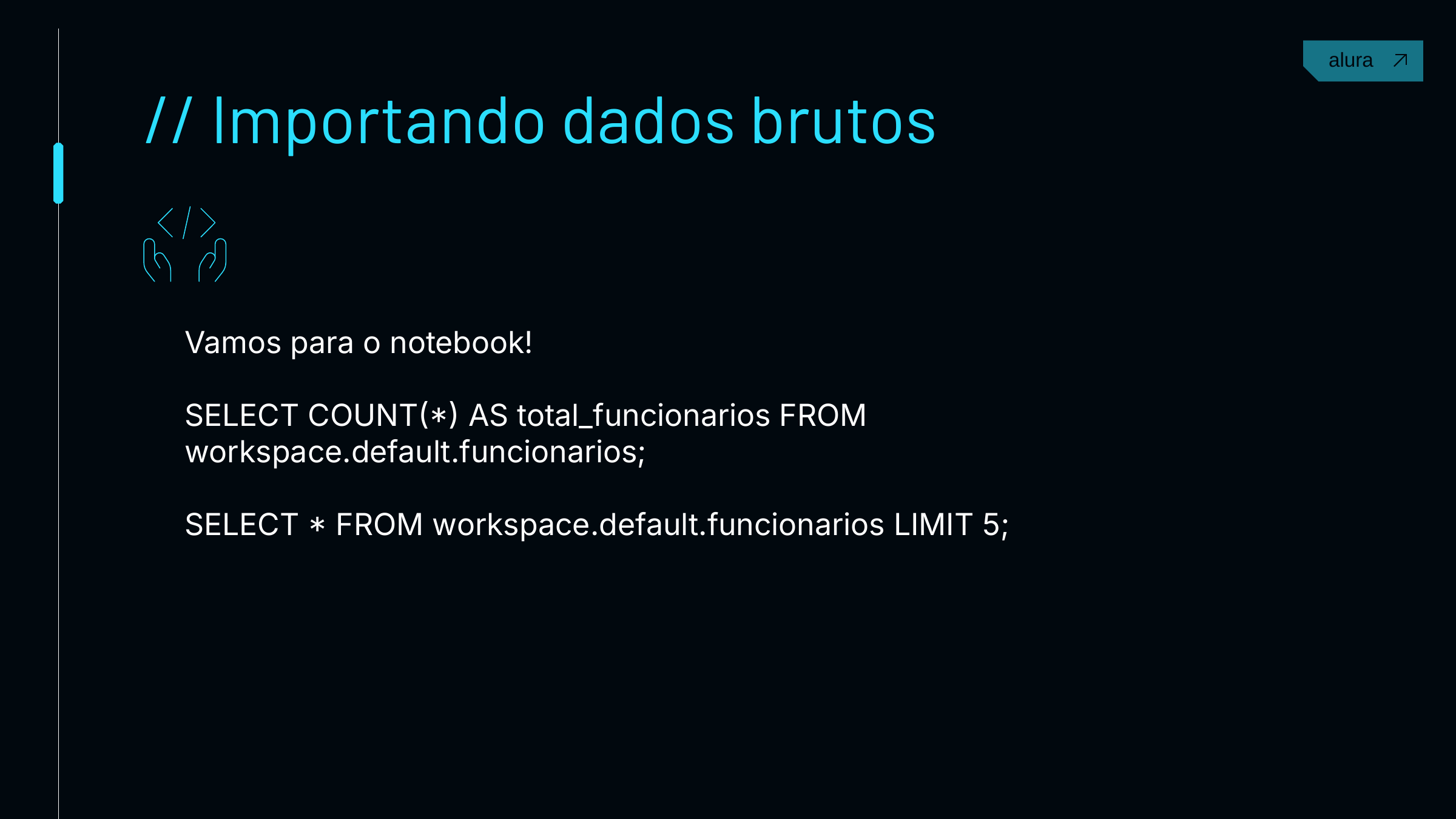

Contact
// Importando dados brutos

Vamos para o notebook!

SELECT COUNT(*) AS total_funcionarios FROM workspace.default.funcionarios;

SELECT * FROM workspace.default.funcionarios LIMIT 5;